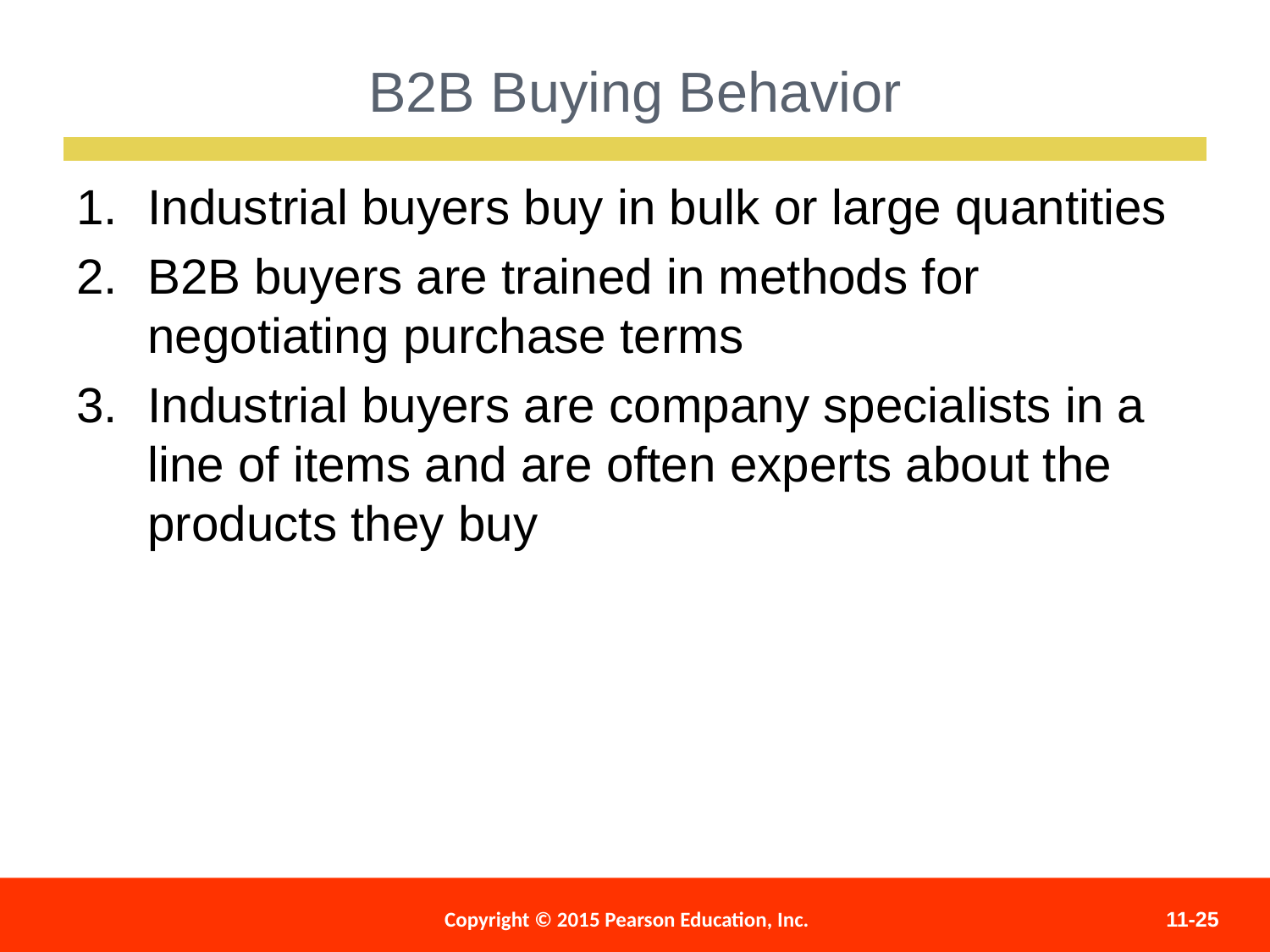

B2B Buying Behavior
Industrial buyers buy in bulk or large quantities
B2B buyers are trained in methods for negotiating purchase terms
Industrial buyers are company specialists in a line of items and are often experts about the products they buy